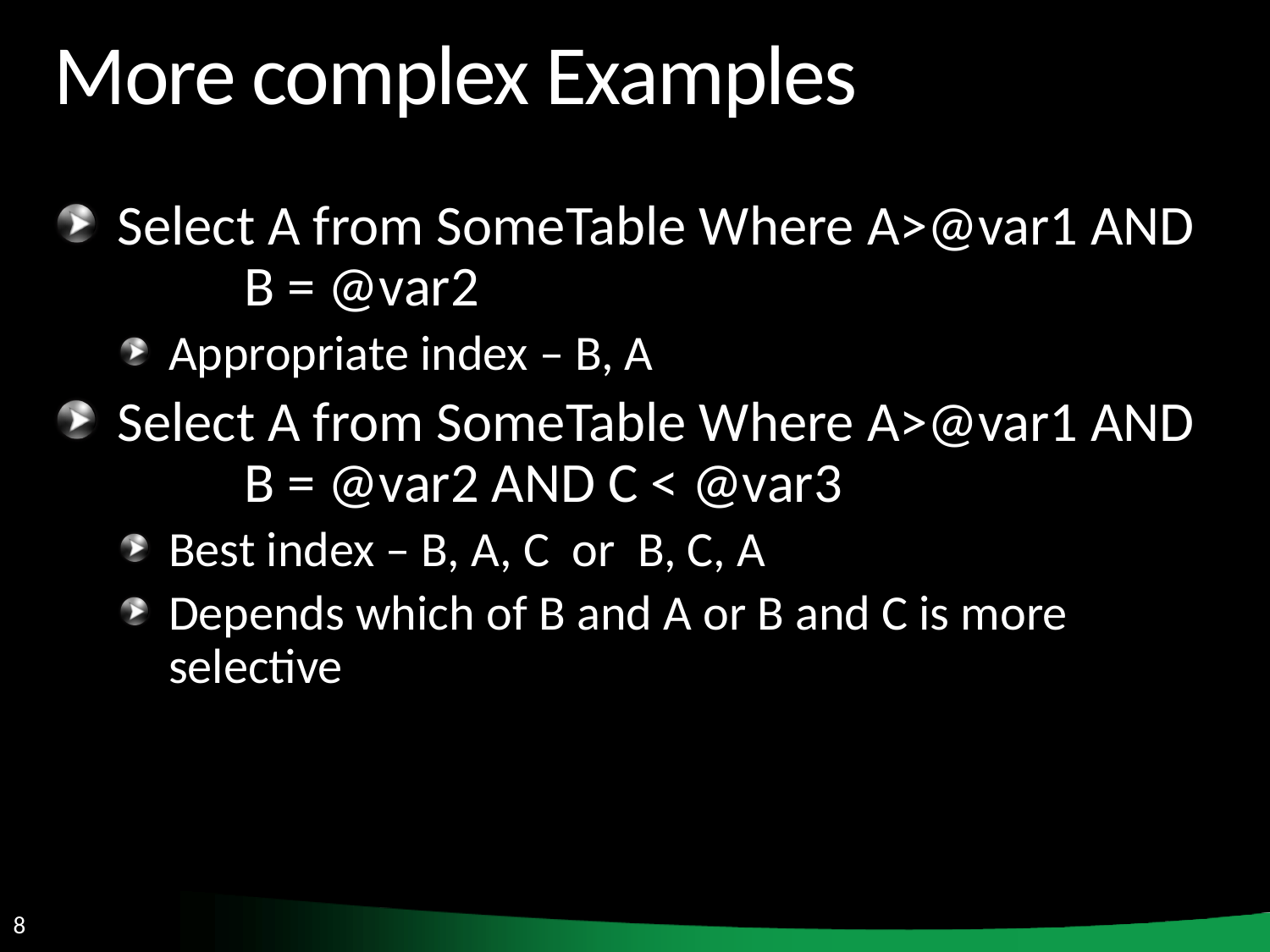

# More complex Examples
Select A from SomeTable Where A>@var1 AND 	B = @var2
Appropriate index – B, A
Select A from SomeTable Where A>@var1 AND 	B = @var2 AND C < @var3
Best index – B, A, C  or  B, C, A
Depends which of B and A or B and C is more selective